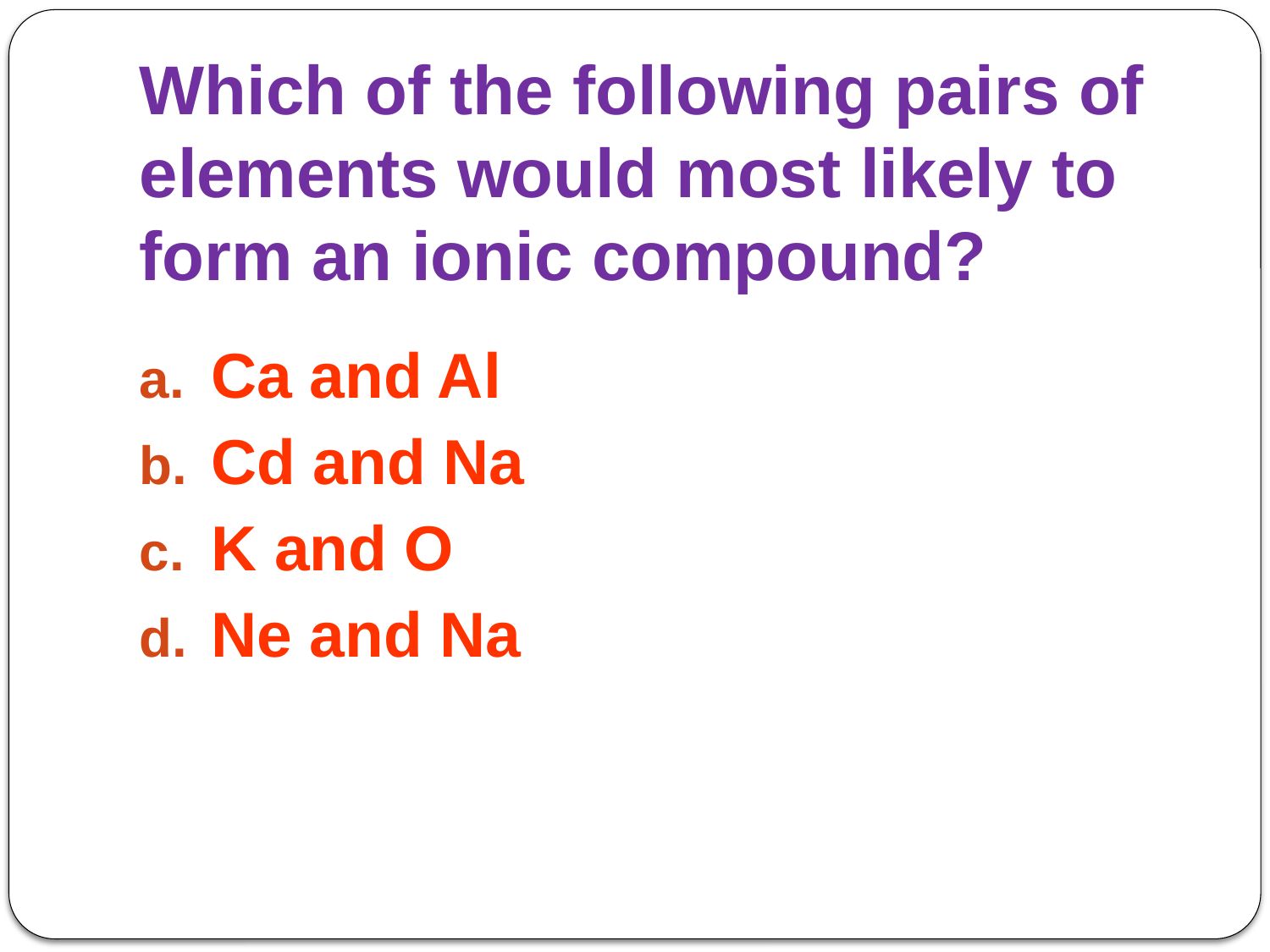

# Which of the following pairs of elements would most likely to form an ionic compound?
Ca and Al
Cd and Na
K and O
Ne and Na